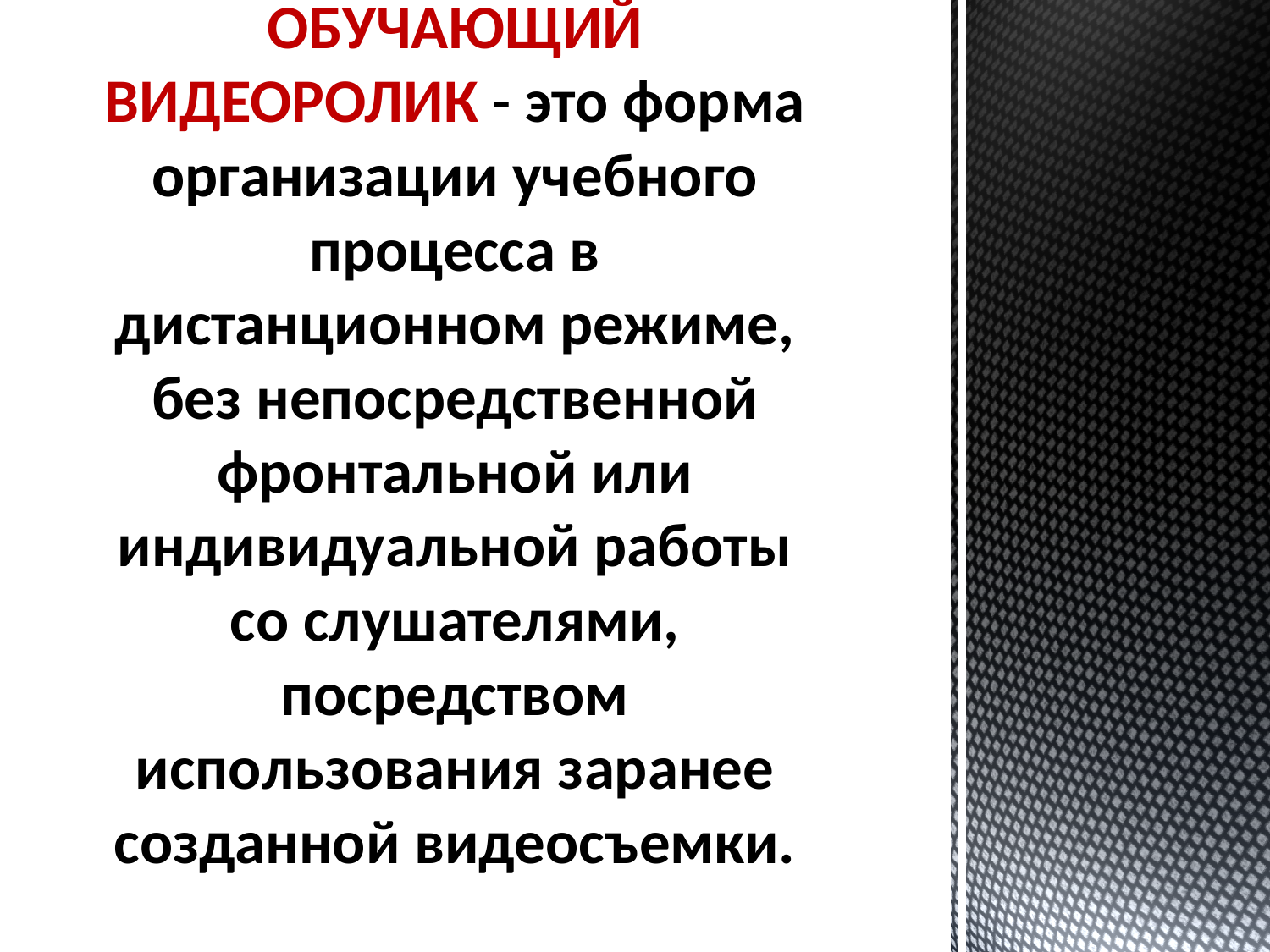

# ОБУЧАЮЩИЙ ВИДЕОРОЛИК - это форма организации учебного процесса в дистанционном режиме, без непосредственной фронтальной или индивидуальной работы со слушателями, посредством использования заранее созданной видеосъемки.